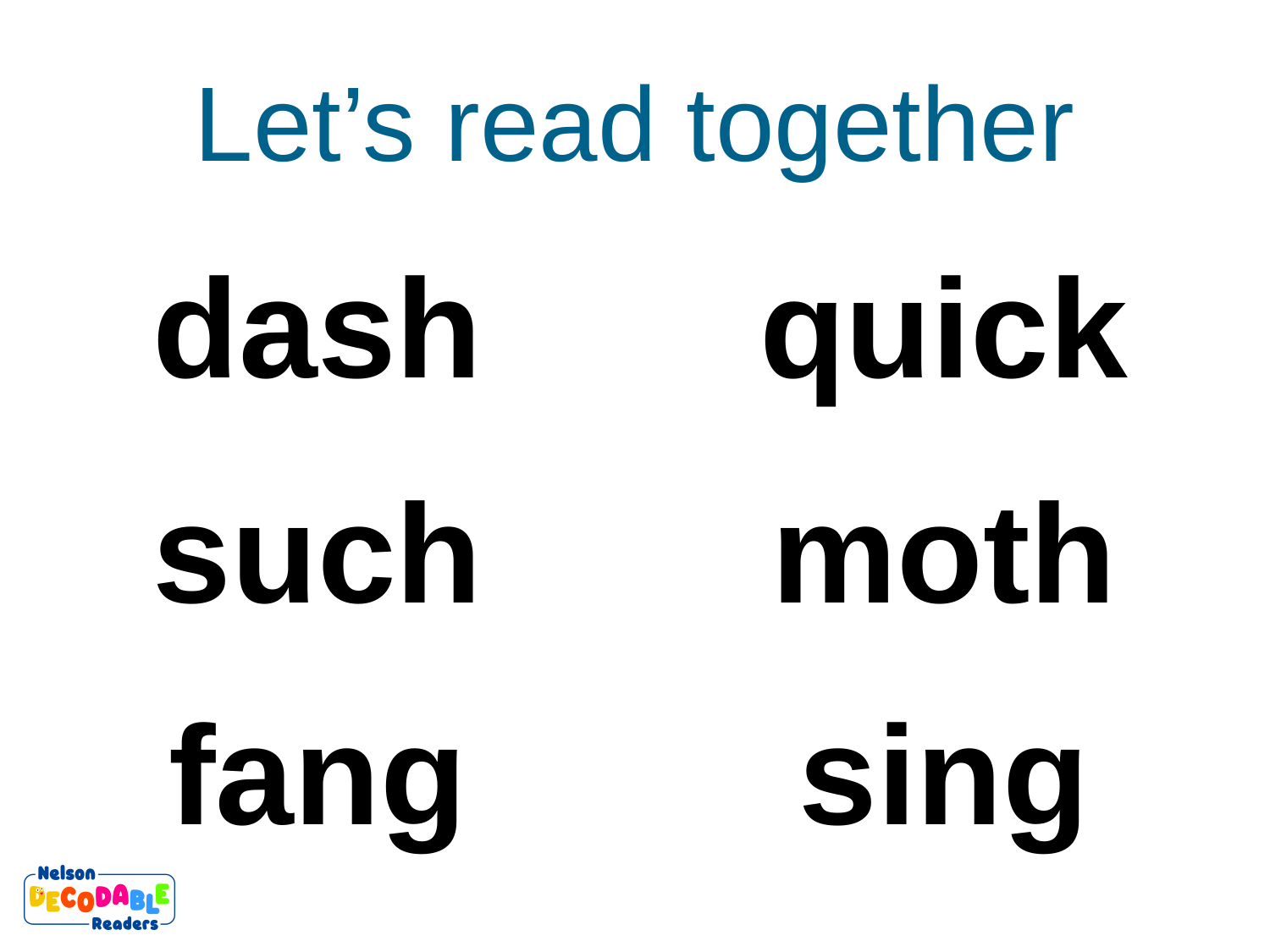

Let’s read together
dash
quick
such
moth
sing
fang